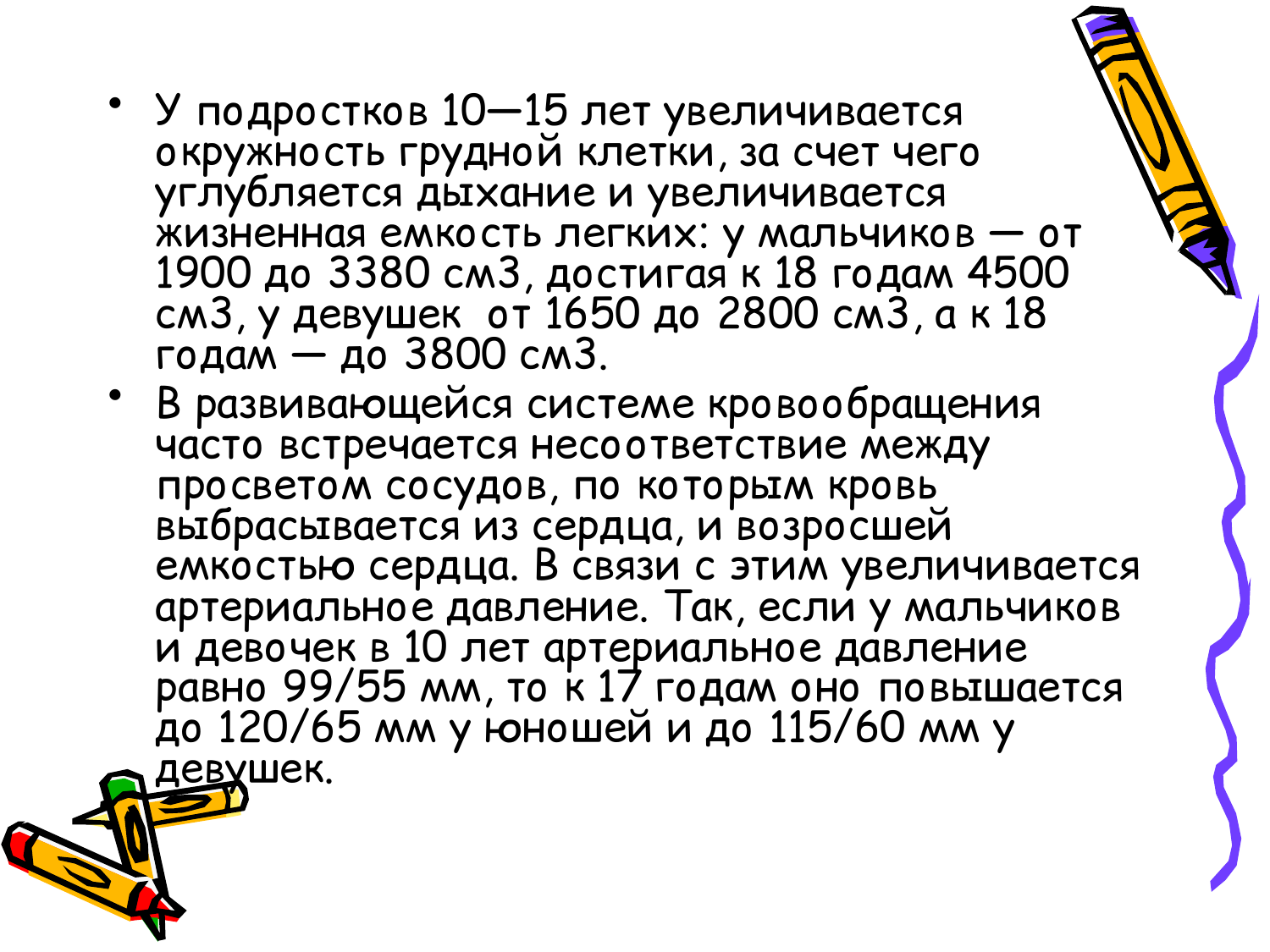

У подростков 10—15 лет увеличивается окружность грудной клетки, за счет чего углубляется дыхание и увеличивается жизненная емкость легких: у мальчиков — от 1900 до 3380 см3, достигая к 18 годам 4500 см3, у девушек  от 1650 до 2800 см3, а к 18 годам — до 3800 см3.
В развивающейся системе кровообращения часто встре­чается несоответствие между просветом сосудов, по которым кровь выбрасывается из сердца, и возросшей емкостью сердца. В связи с этим увеличивается артериальное давление. Так, если у мальчиков и девочек в 10 лет артериальное давление равно 99/55 мм, то к 17 годам оно повышается до 120/65 мм у юношей и до 115/60 мм у девушек.